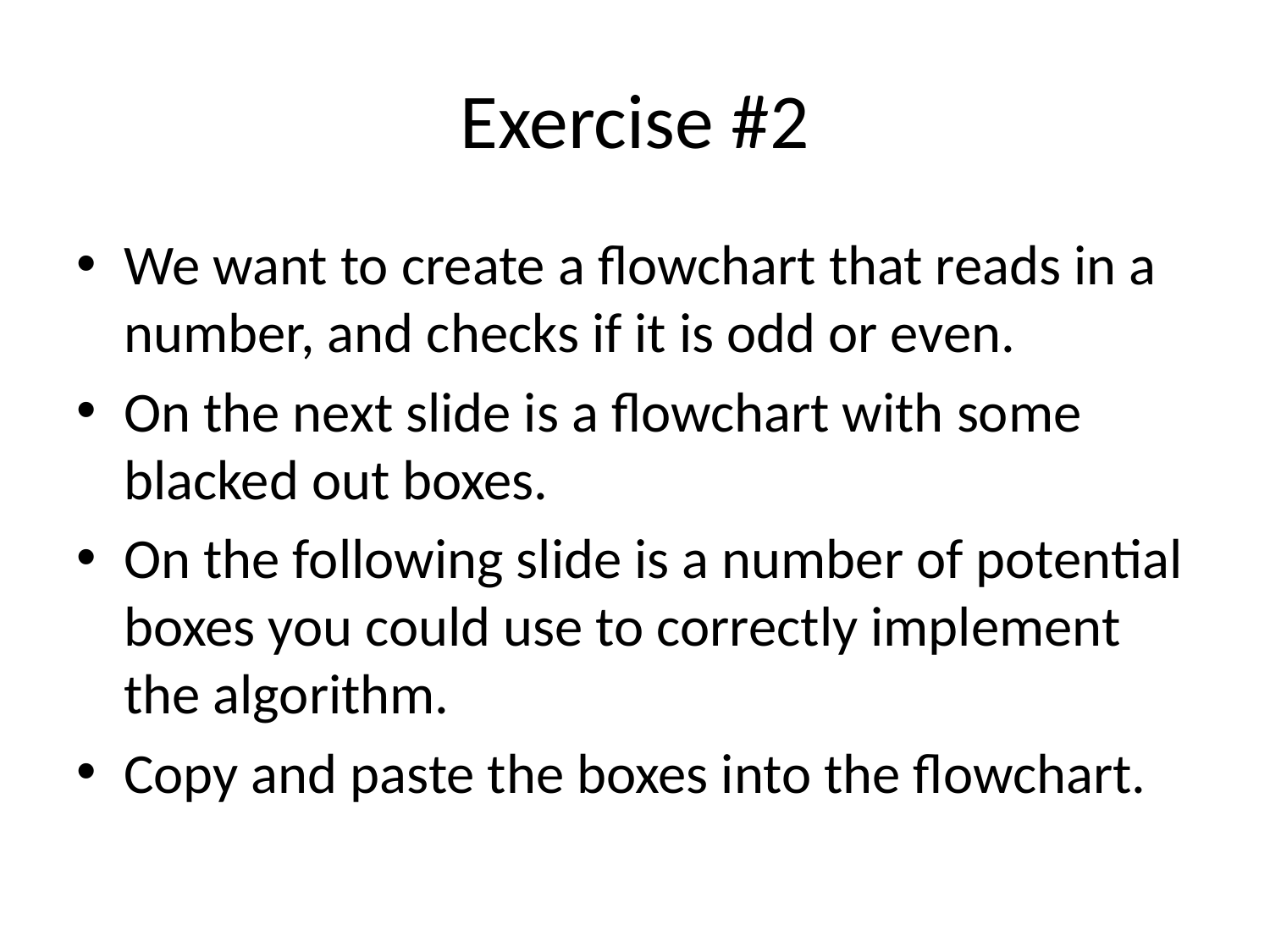

# Exercise #2
We want to create a flowchart that reads in a number, and checks if it is odd or even.
On the next slide is a flowchart with some blacked out boxes.
On the following slide is a number of potential boxes you could use to correctly implement the algorithm.
Copy and paste the boxes into the flowchart.